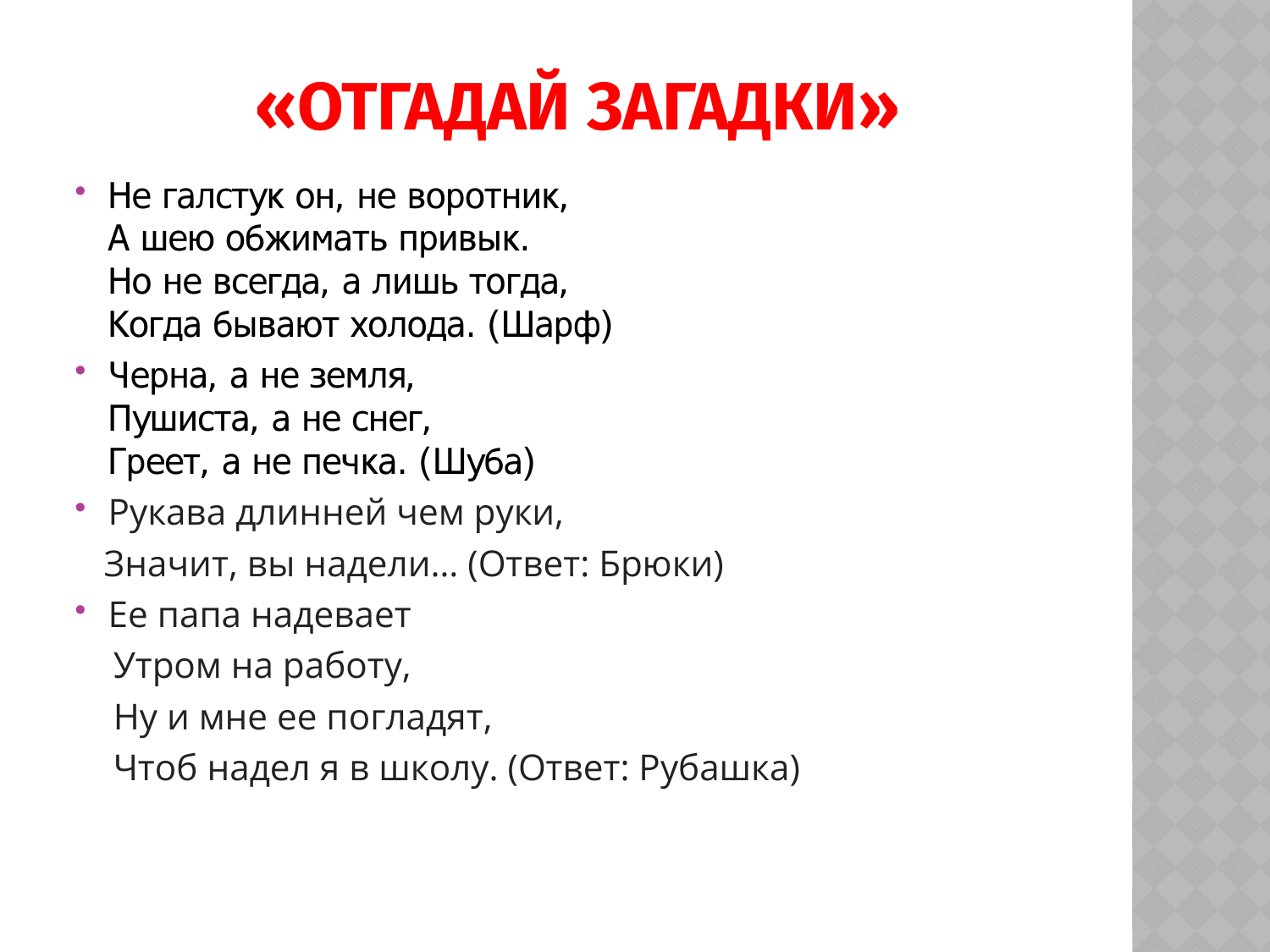

# «отгадай загадки»
Не галстук он, не воротник,
А шею обжимать привык.
Но не всегда, а лишь тогда,
Когда бывают холода. (Шарф)
Черна, а не земля,
Пушиста, а не снег,
Греет, а не печка. (Шуба)
Рукава длинней чем руки,
   Значит, вы надели… (Ответ: Брюки)
Ее папа надевает
    Утром на работу,
    Ну и мне ее погладят,
    Чтоб надел я в школу. (Ответ: Рубашка)